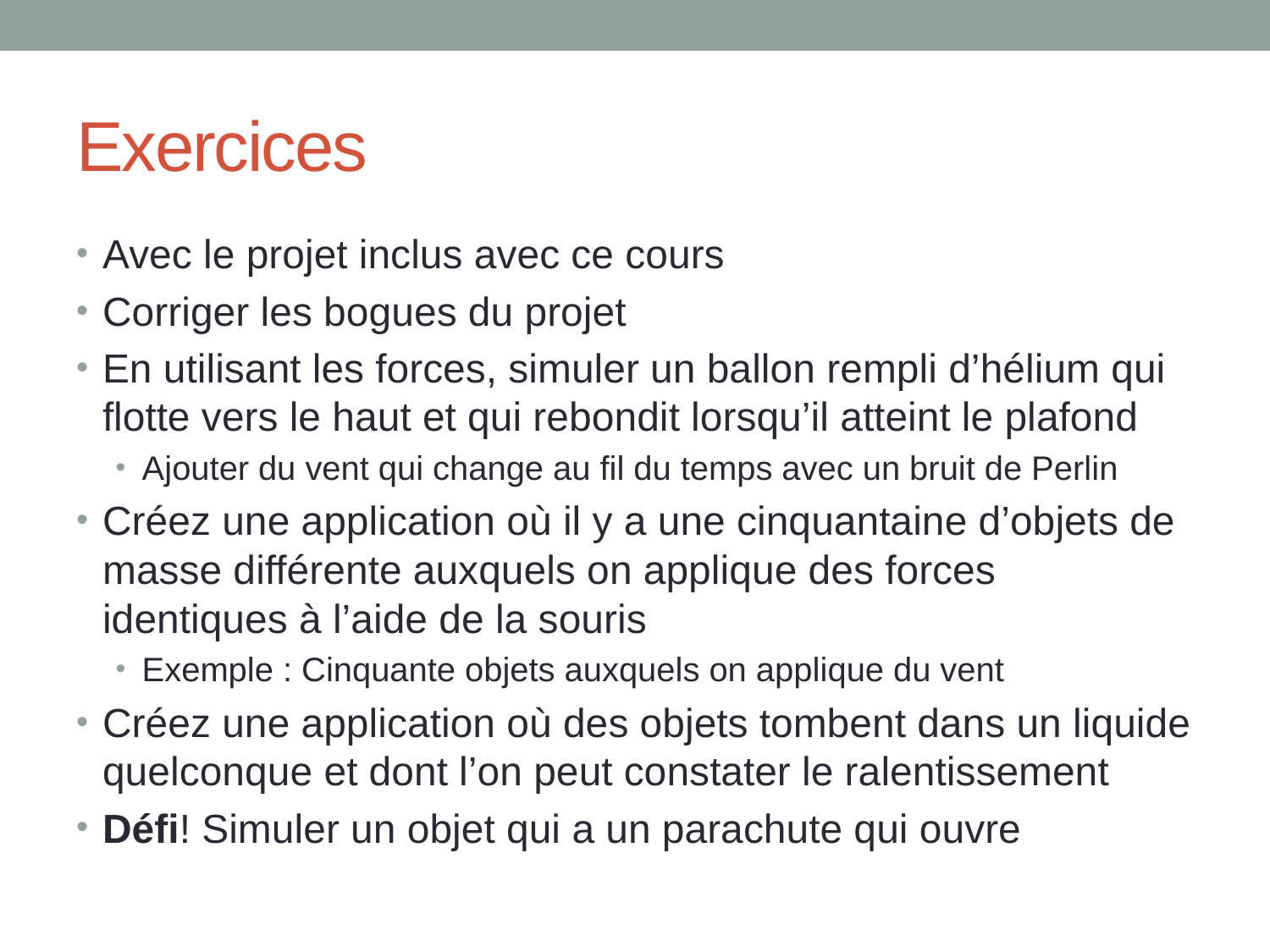

# Exercices
Avec le projet inclus avec ce cours
Corriger les bogues du projet
En utilisant les forces, simuler un ballon rempli d’hélium qui flotte vers le haut et qui rebondit lorsqu’il atteint le plafond
Ajouter du vent qui change au fil du temps avec un bruit de Perlin
Créez une application où il y a une cinquantaine d’objets de masse différente auxquels on applique des forces identiques à l’aide de la souris
Exemple : Cinquante objets auxquels on applique du vent
Créez une application où des objets tombent dans un liquide quelconque et dont l’on peut constater le ralentissement
Défi! Simuler un objet qui a un parachute qui ouvre